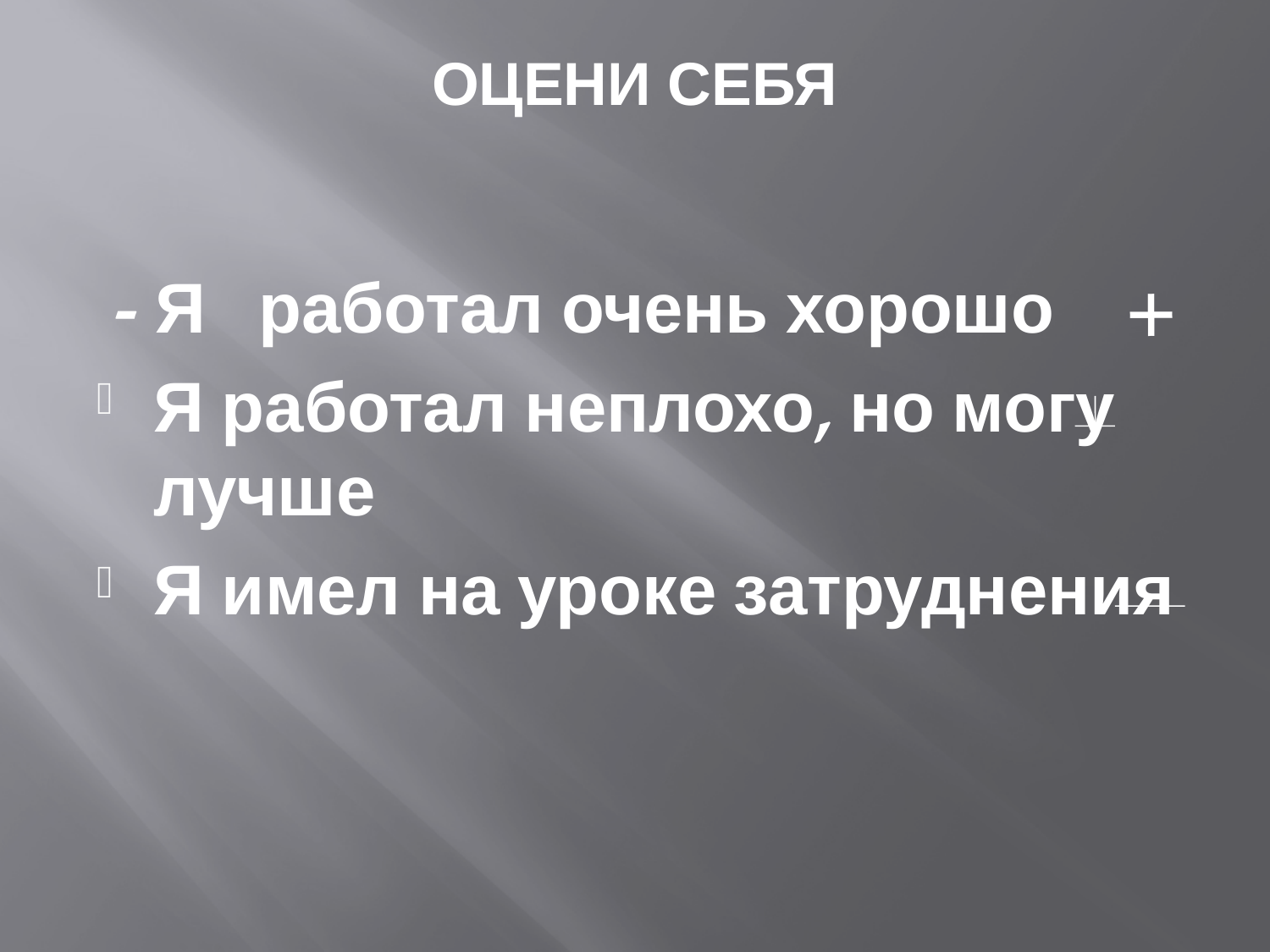

# ОЦЕНИ СЕБЯ
 - Я   работал очень хорошо    +
Я работал неплохо, но могу лучше
Я имел на уроке затруднения